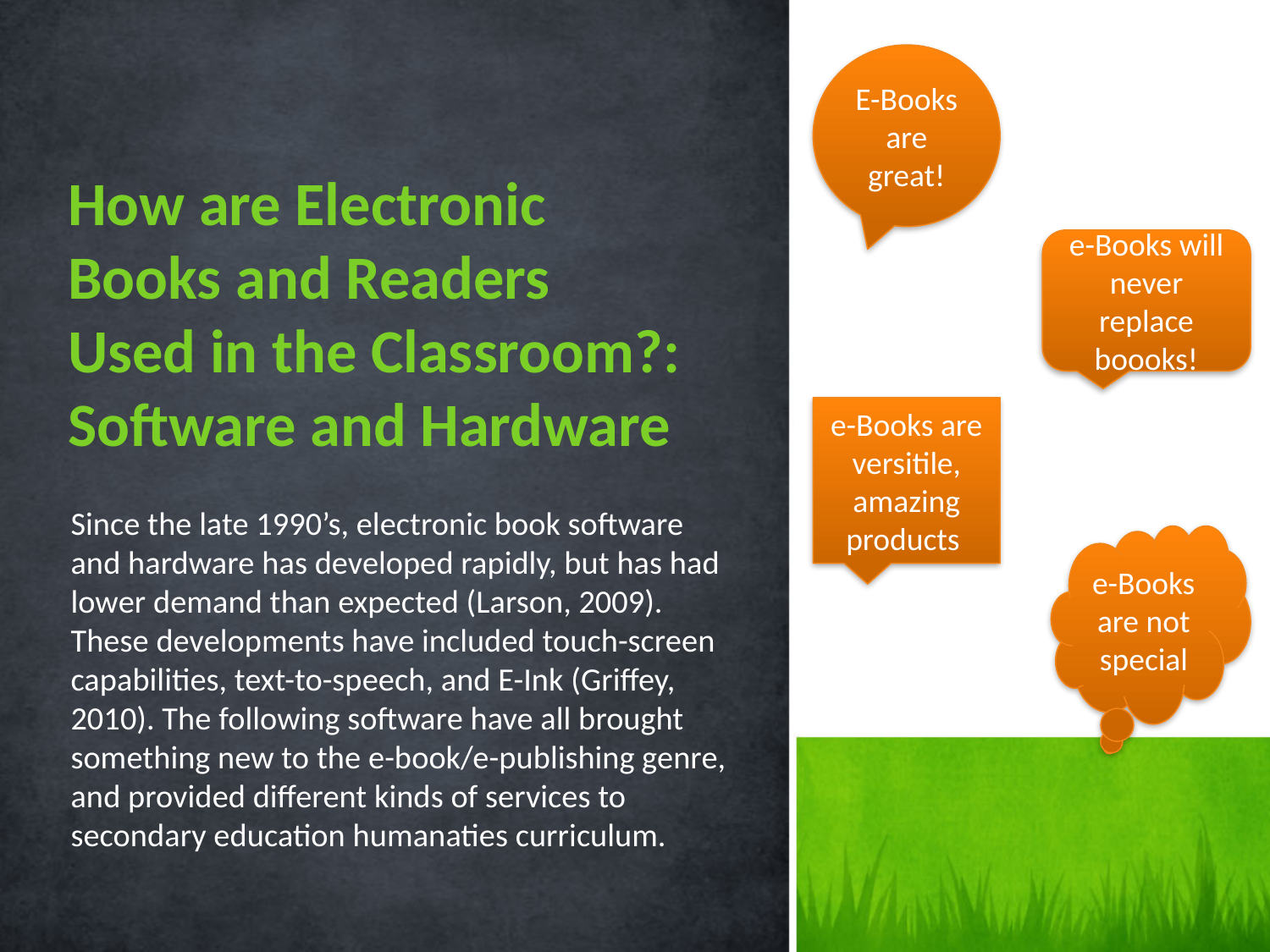

E-Books are great!
How are Electronic Books and Readers Used in the Classroom?: Software and Hardware
e-Books will never replace boooks!
e-Books are versitile, amazing products
Since the late 1990’s, electronic book software and hardware has developed rapidly, but has had lower demand than expected (Larson, 2009). These developments have included touch-screen capabilities, text-to-speech, and E-Ink (Griffey, 2010). The following software have all brought something new to the e-book/e-publishing genre, and provided different kinds of services to secondary education humanaties curriculum.

e-Books are not special